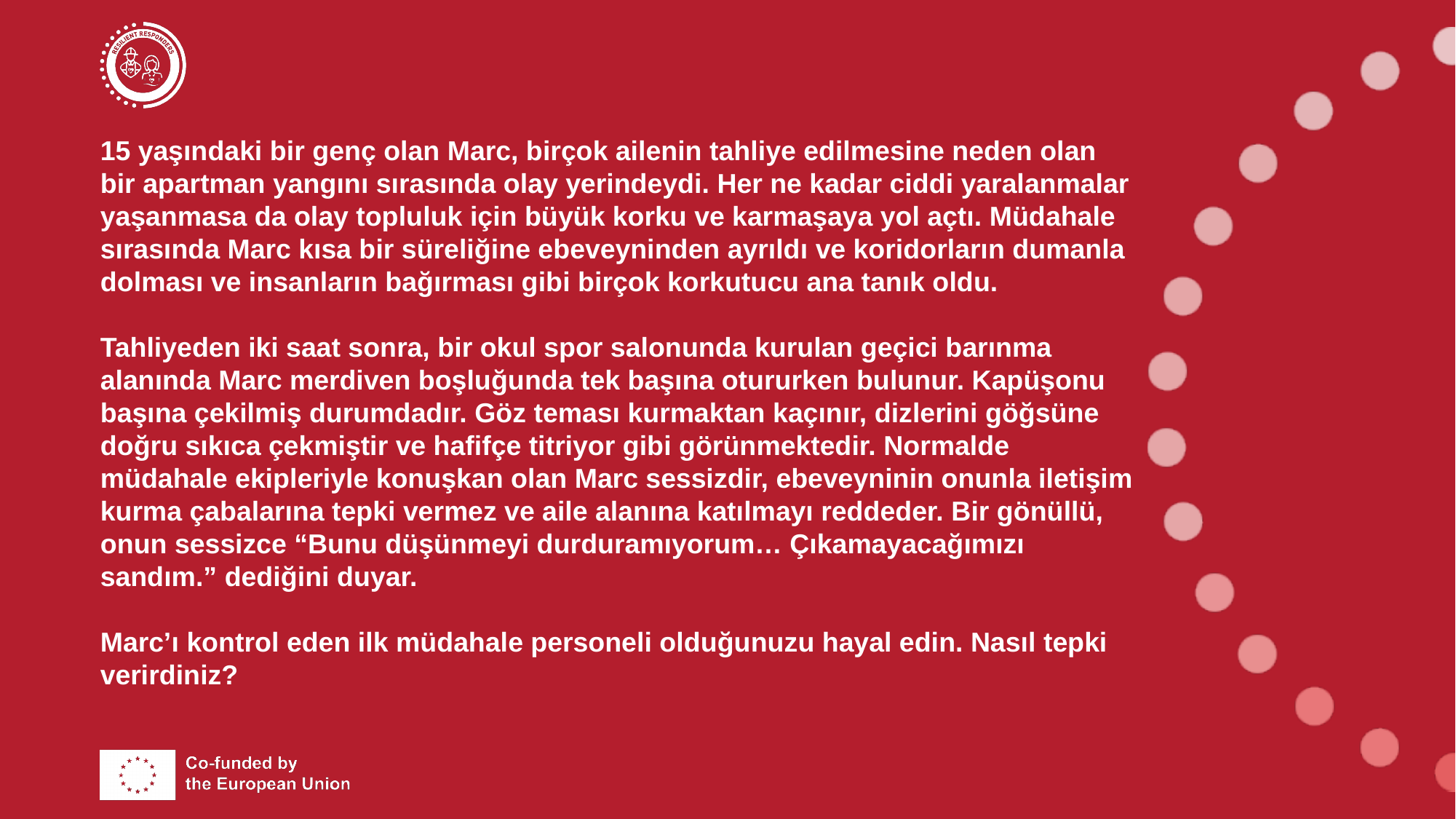

# 15 yaşındaki bir genç olan Marc, birçok ailenin tahliye edilmesine neden olan bir apartman yangını sırasında olay yerindeydi. Her ne kadar ciddi yaralanmalar yaşanmasa da olay topluluk için büyük korku ve karmaşaya yol açtı. Müdahale sırasında Marc kısa bir süreliğine ebeveyninden ayrıldı ve koridorların dumanla dolması ve insanların bağırması gibi birçok korkutucu ana tanık oldu. Tahliyeden iki saat sonra, bir okul spor salonunda kurulan geçici barınma alanında Marc merdiven boşluğunda tek başına otururken bulunur. Kapüşonu başına çekilmiş durumdadır. Göz teması kurmaktan kaçınır, dizlerini göğsüne doğru sıkıca çekmiştir ve hafifçe titriyor gibi görünmektedir. Normalde müdahale ekipleriyle konuşkan olan Marc sessizdir, ebeveyninin onunla iletişim kurma çabalarına tepki vermez ve aile alanına katılmayı reddeder. Bir gönüllü, onun sessizce “Bunu düşünmeyi durduramıyorum… Çıkamayacağımızı sandım.” dediğini duyar. Marc’ı kontrol eden ilk müdahale personeli olduğunuzu hayal edin. Nasıl tepki verirdiniz?